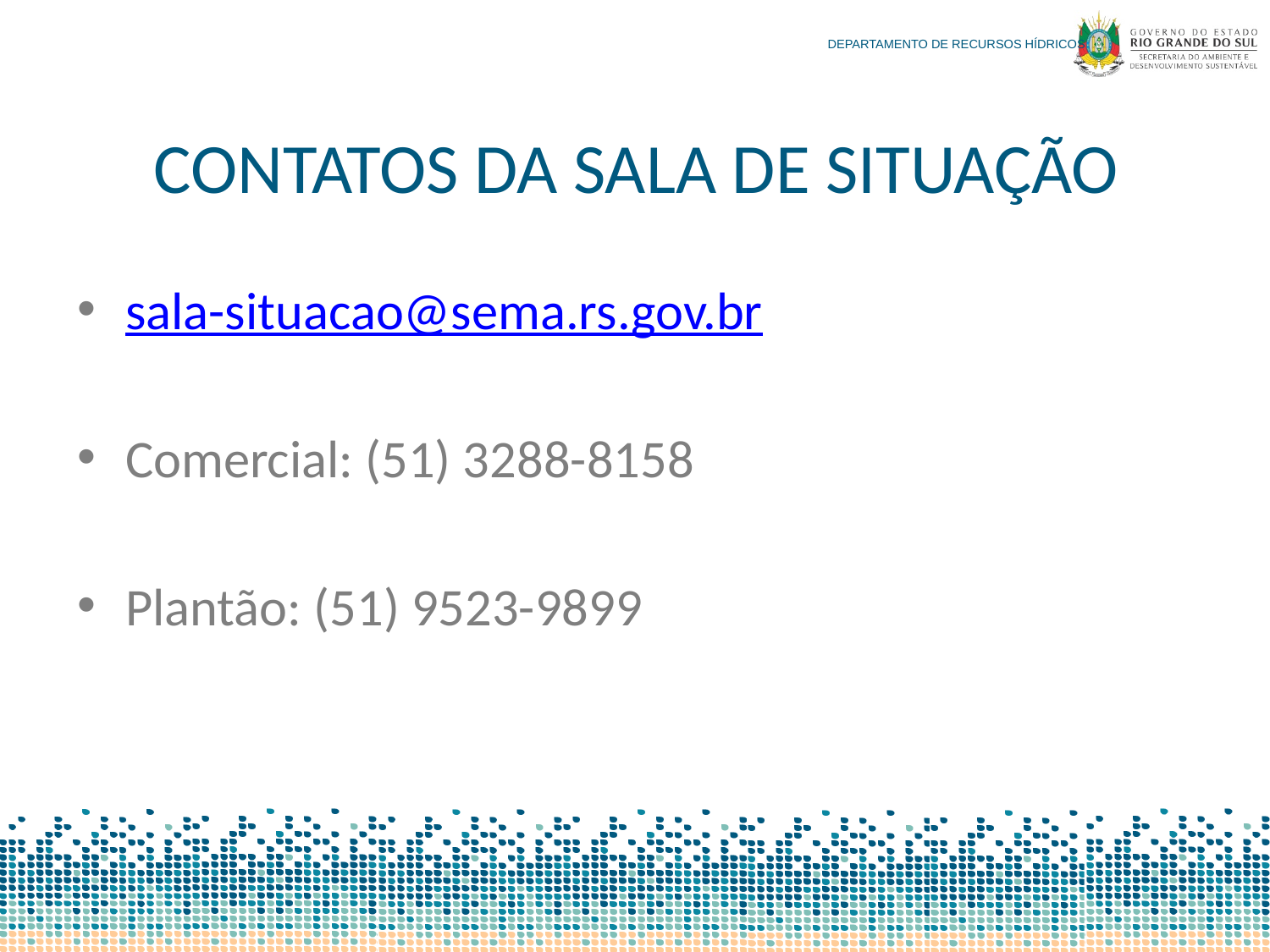

# CONTATOS DA SALA DE SITUAÇÃO
sala-situacao@sema.rs.gov.br

Comercial: (51) 3288-8158

Plantão: (51) 9523-9899